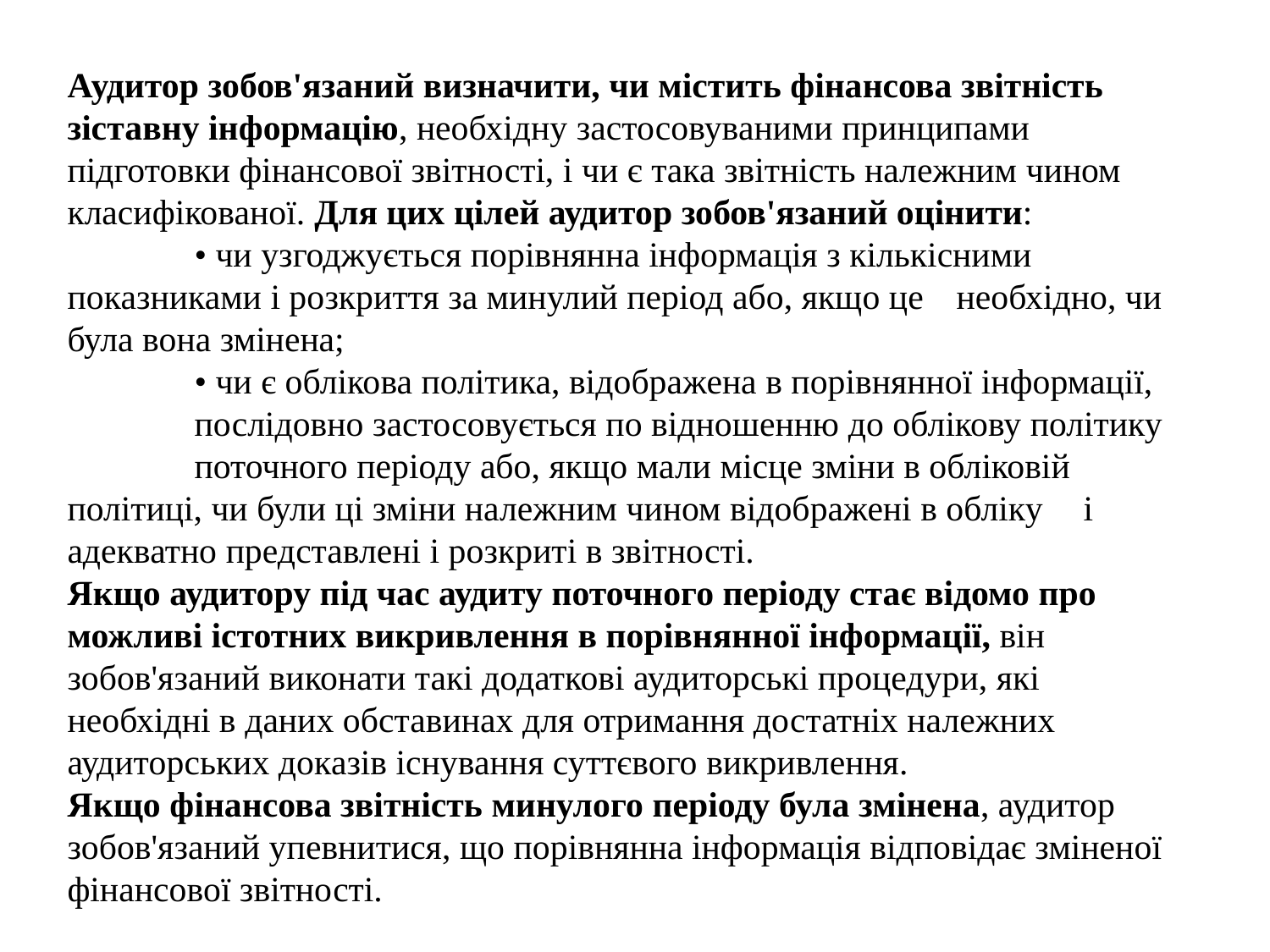

Аудитор зобов'язаний визначити, чи містить фінансова звітність зіставну інформацію, необхідну застосовуваними принципами підготовки фінансової звітності, і чи є така звітність належним чином класифікованої. Для цих цілей аудитор зобов'язаний оцінити:
	• чи узгоджується порівнянна інформація з кількісними 	показниками і розкриття за минулий період або, якщо це 	необхідно, чи була вона змінена;
	• чи є облікова політика, відображена в порівнянної інформації, 	послідовно застосовується по відношенню до облікову політику 	поточного періоду або, якщо мали місце зміни в обліковій 	політиці, чи були ці зміни належним чином відображені в обліку 	і адекватно представлені і розкриті в звітності.
Якщо аудитору під час аудиту поточного періоду стає відомо про можливі істотних викривлення в порівнянної інформації, він зобов'язаний виконати такі додаткові аудиторські процедури, які необхідні в даних обставинах для отримання достатніх належних аудиторських доказів існування суттєвого викривлення.
Якщо фінансова звітність минулого періоду була змінена, аудитор зобов'язаний упевнитися, що порівнянна інформація відповідає зміненої фінансової звітності.